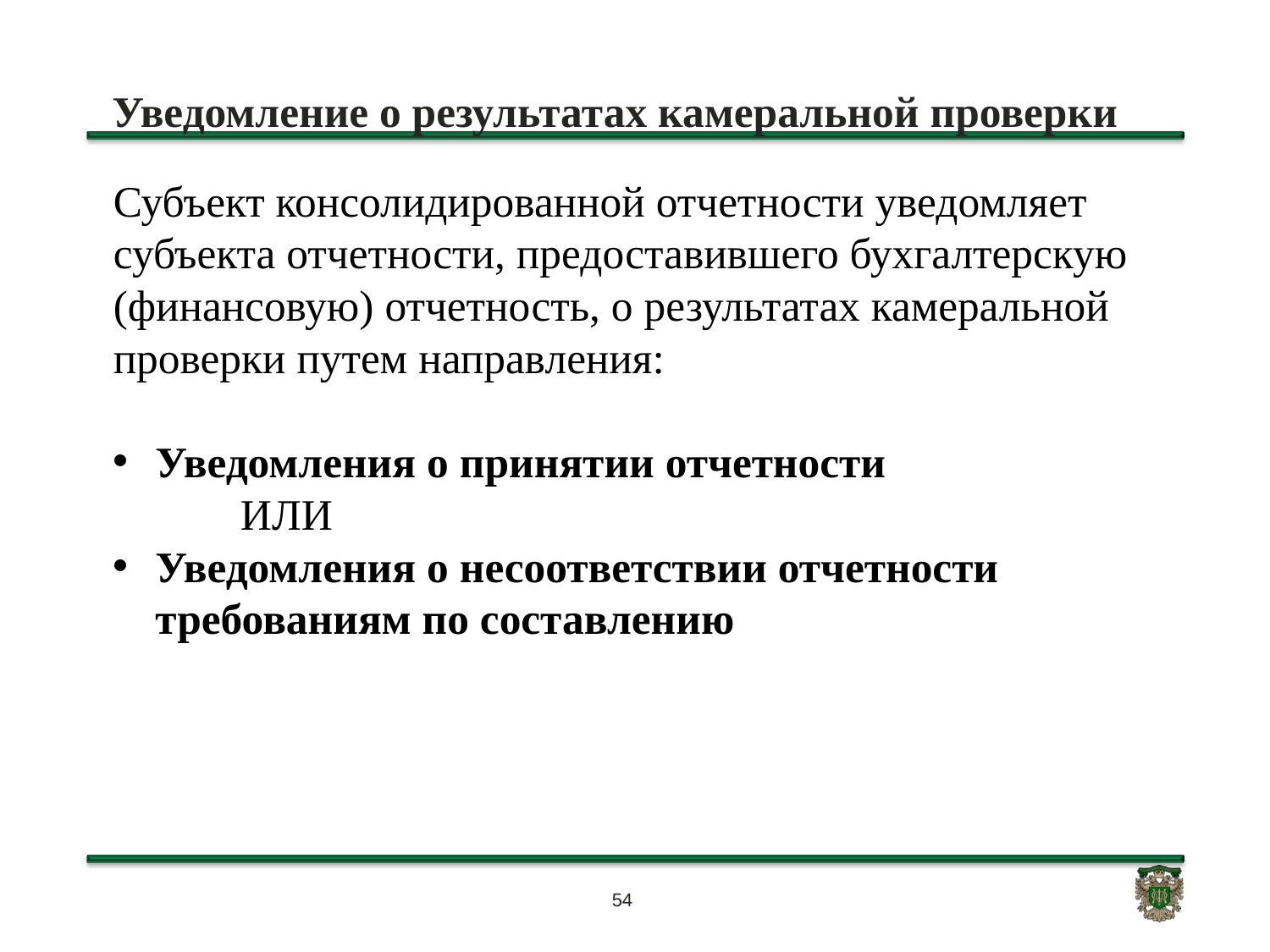

# Уведомление о результатах камеральной проверки
Субъект консолидированной отчетности уведомляет субъекта отчетности, предоставившего бухгалтерскую (финансовую) отчетность, о результатах камеральной проверки путем направления:

Уведомления о принятии отчетности
	ИЛИ
Уведомления о несоответствии отчетности требованиям по составлению

54